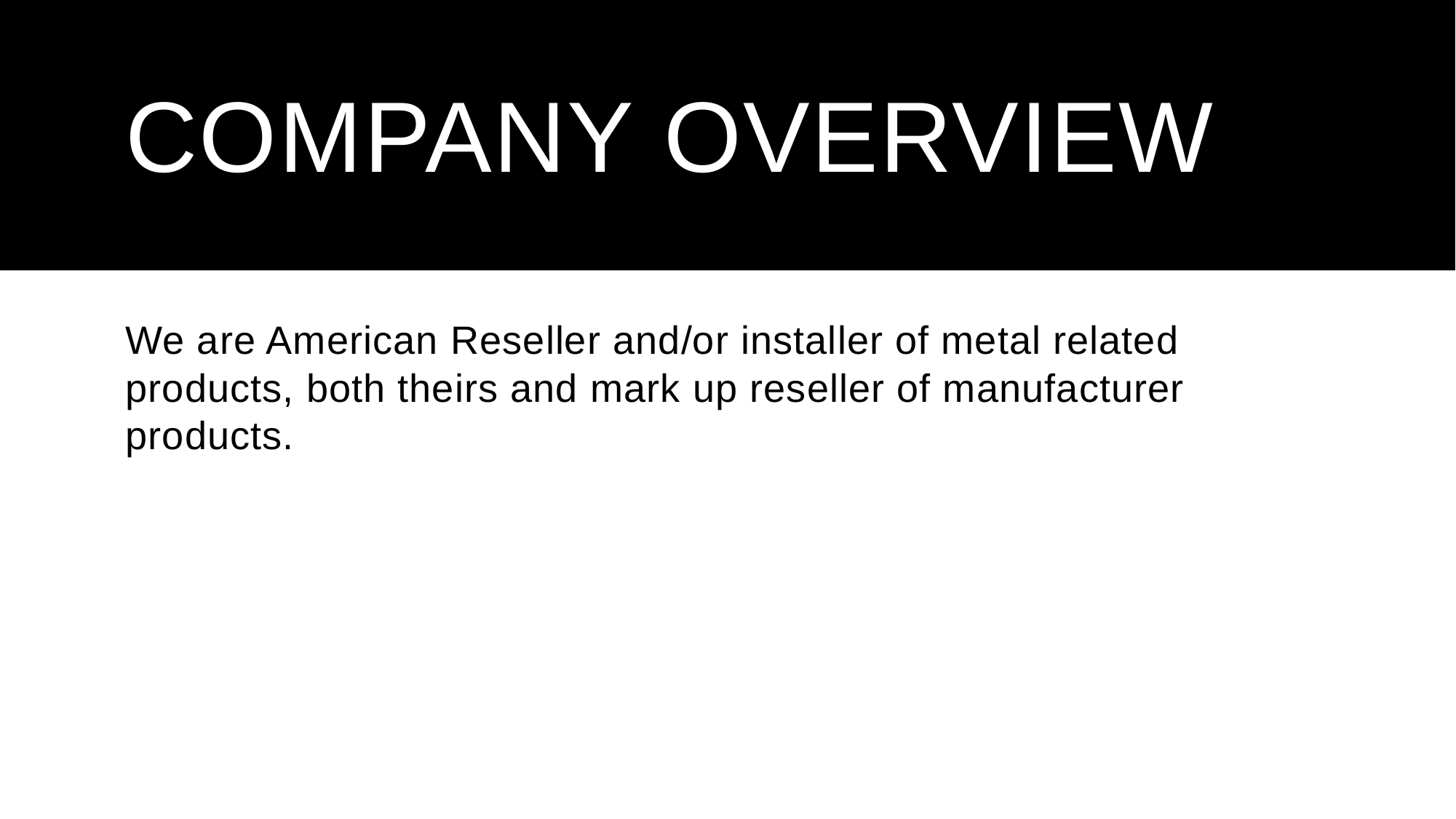

# Company overview
We are American Reseller and/or installer of metal related products, both theirs and mark up reseller of manufacturer products.